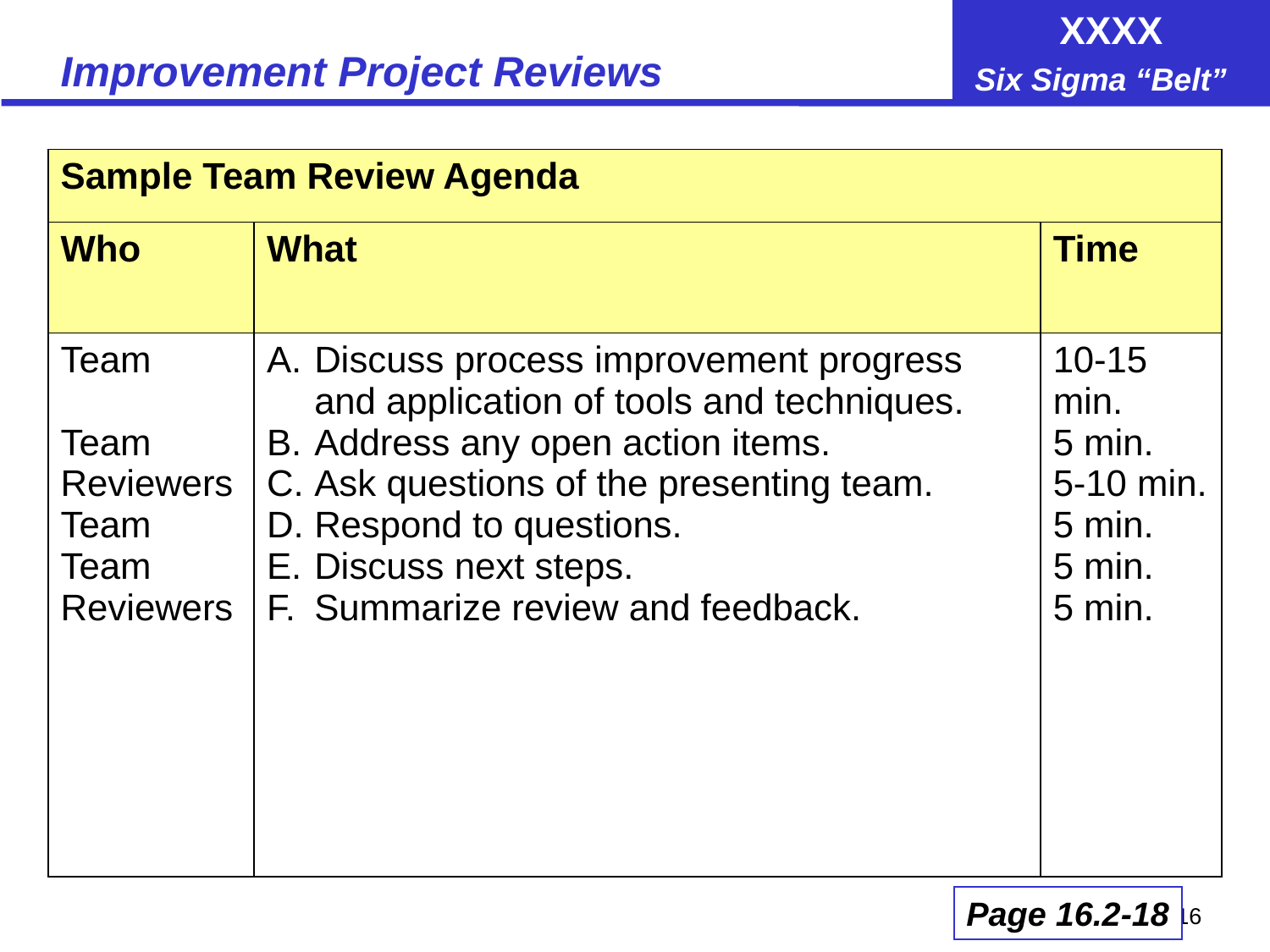

# Improvement Project Reviews
| Sample Team Review Agenda |  |  |
| --- | --- | --- |
| Who | What | Time |
| Team Team Reviewers Team Team Reviewers | Discuss process improvement progress and application of tools and techniques. Address any open action items. Ask questions of the presenting team. Respond to questions. Discuss next steps. Summarize review and feedback. | 10-15 min. 5 min. 5-10 min. 5 min. 5 min. 5 min. |
Page 16.2-18